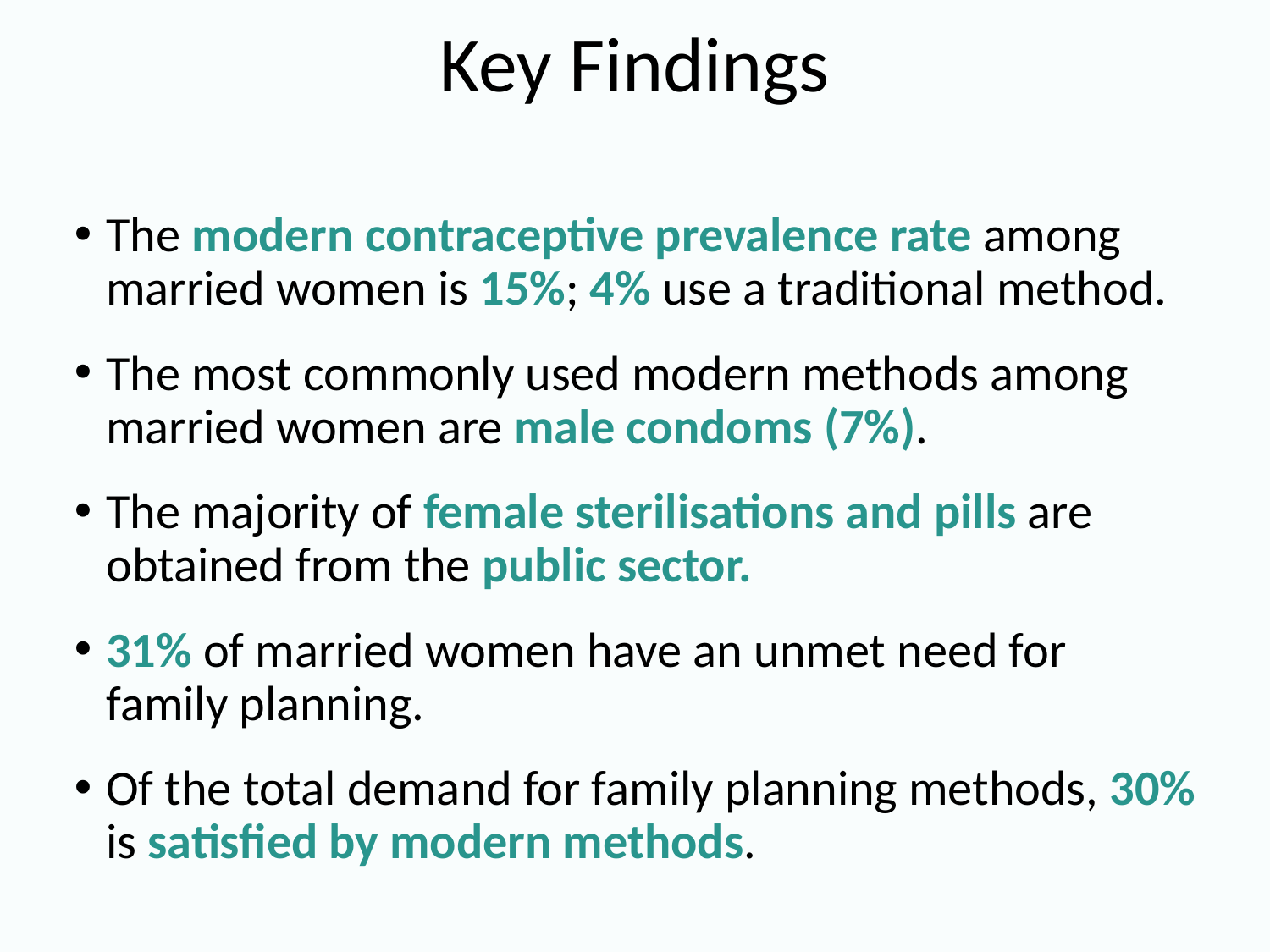

# Key Findings
The modern contraceptive prevalence rate among married women is 15%; 4% use a traditional method.
The most commonly used modern methods among married women are male condoms (7%).
The majority of female sterilisations and pills are obtained from the public sector.
31% of married women have an unmet need for family planning.
Of the total demand for family planning methods, 30% is satisfied by modern methods.